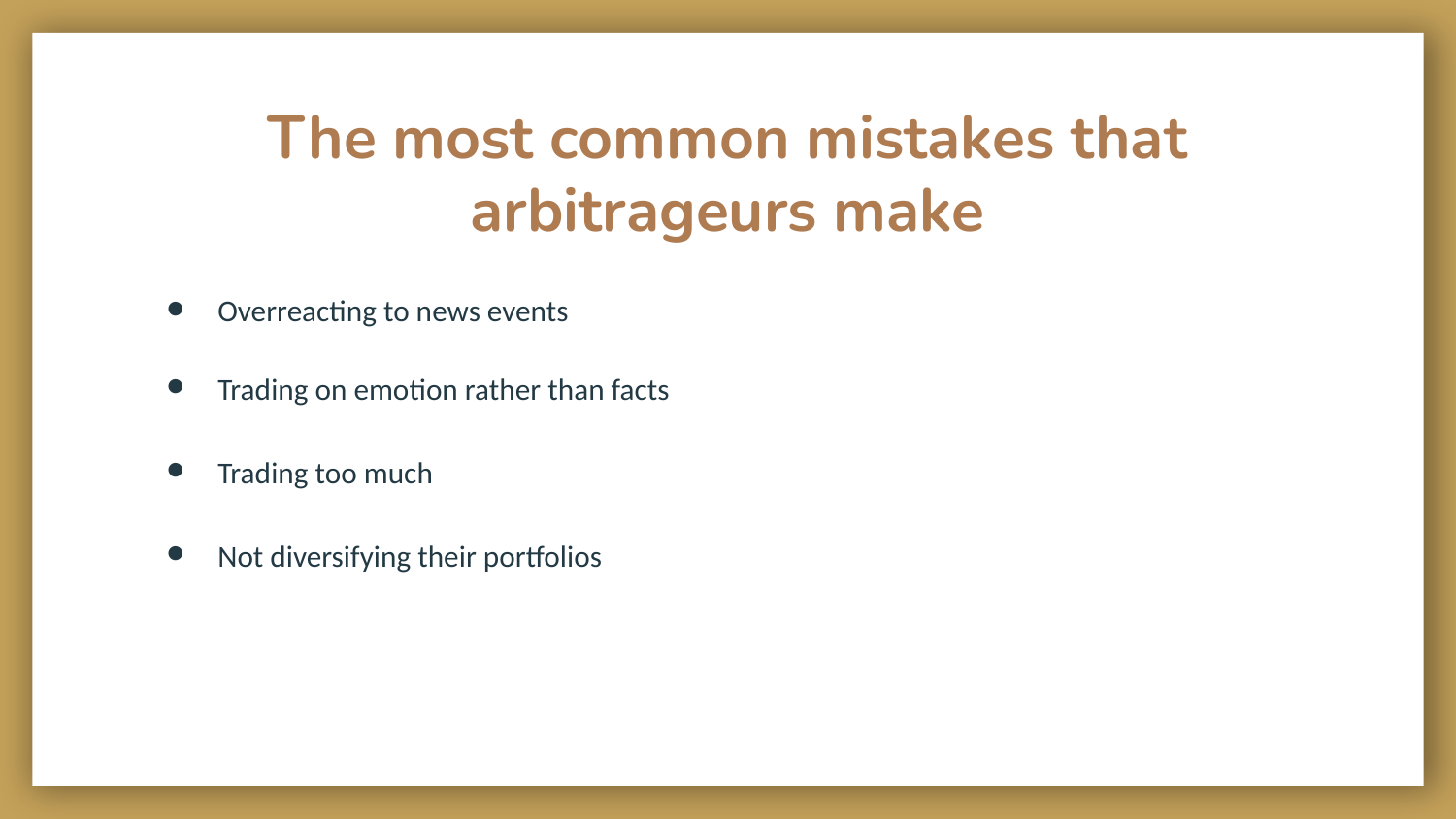

# The most common mistakes that arbitrageurs make
Overreacting to news events
Trading on emotion rather than facts
Trading too much
Not diversifying their portfolios